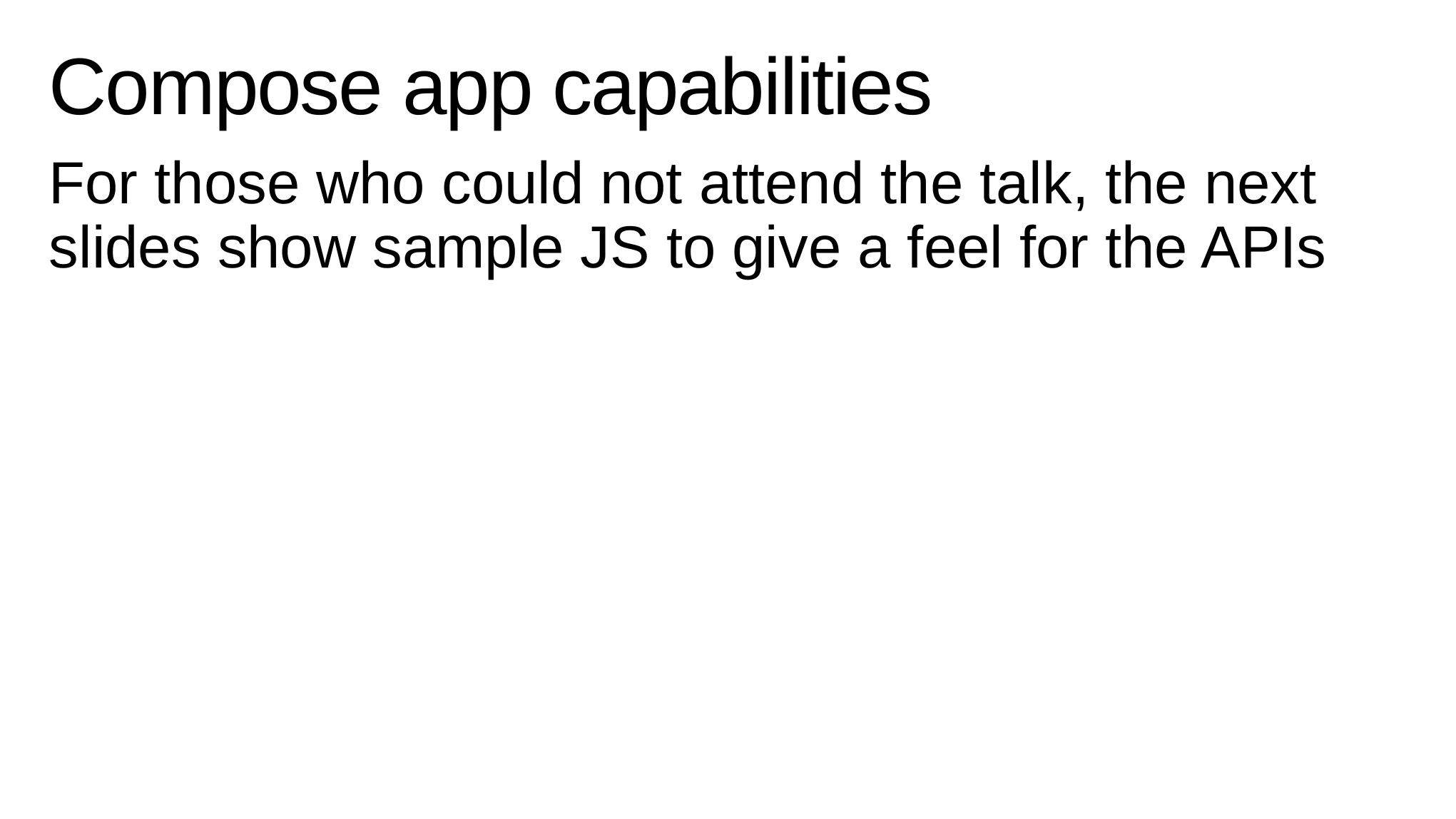

# Compose app capabilities
For those who could not attend the talk, the next slides show sample JS to give a feel for the APIs